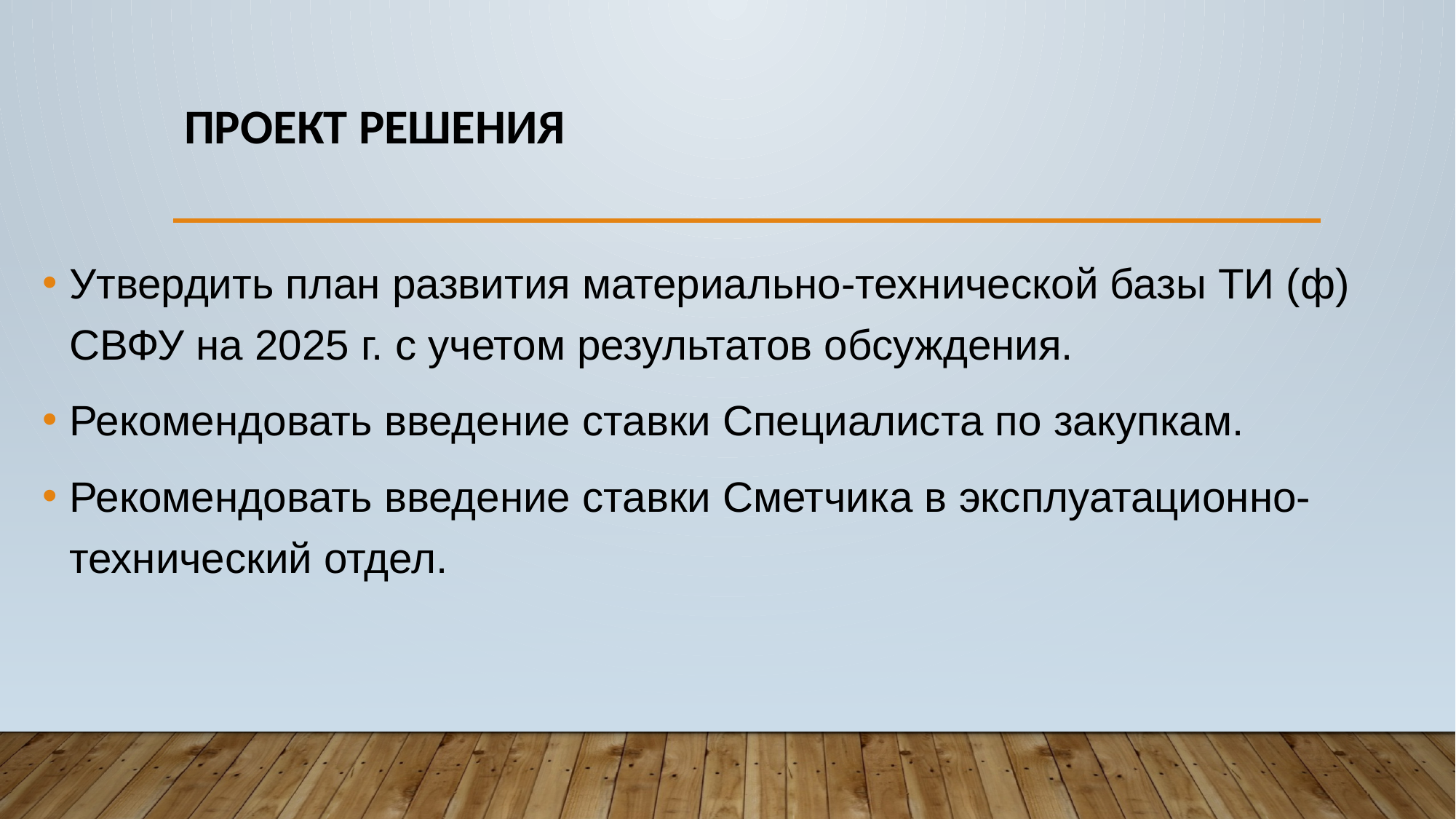

# Проект решения
Утвердить план развития материально-технической базы ТИ (ф) СВФУ на 2025 г. с учетом результатов обсуждения.
Рекомендовать введение ставки Специалиста по закупкам.
Рекомендовать введение ставки Сметчика в эксплуатационно-технический отдел.